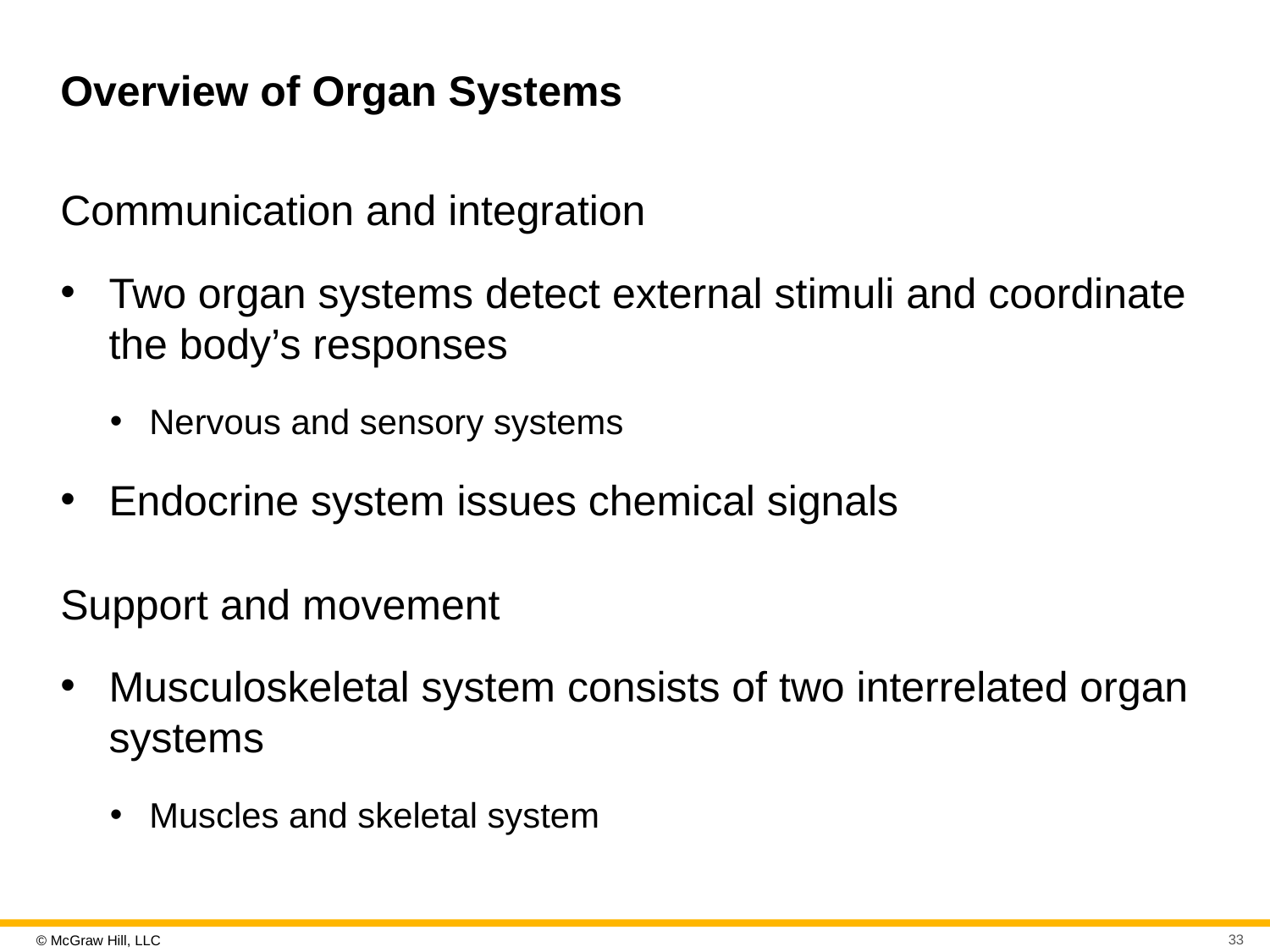

# Overview of Organ Systems
Communication and integration
Two organ systems detect external stimuli and coordinate the body’s responses
Nervous and sensory systems
Endocrine system issues chemical signals
Support and movement
Musculoskeletal system consists of two interrelated organ systems
Muscles and skeletal system
33